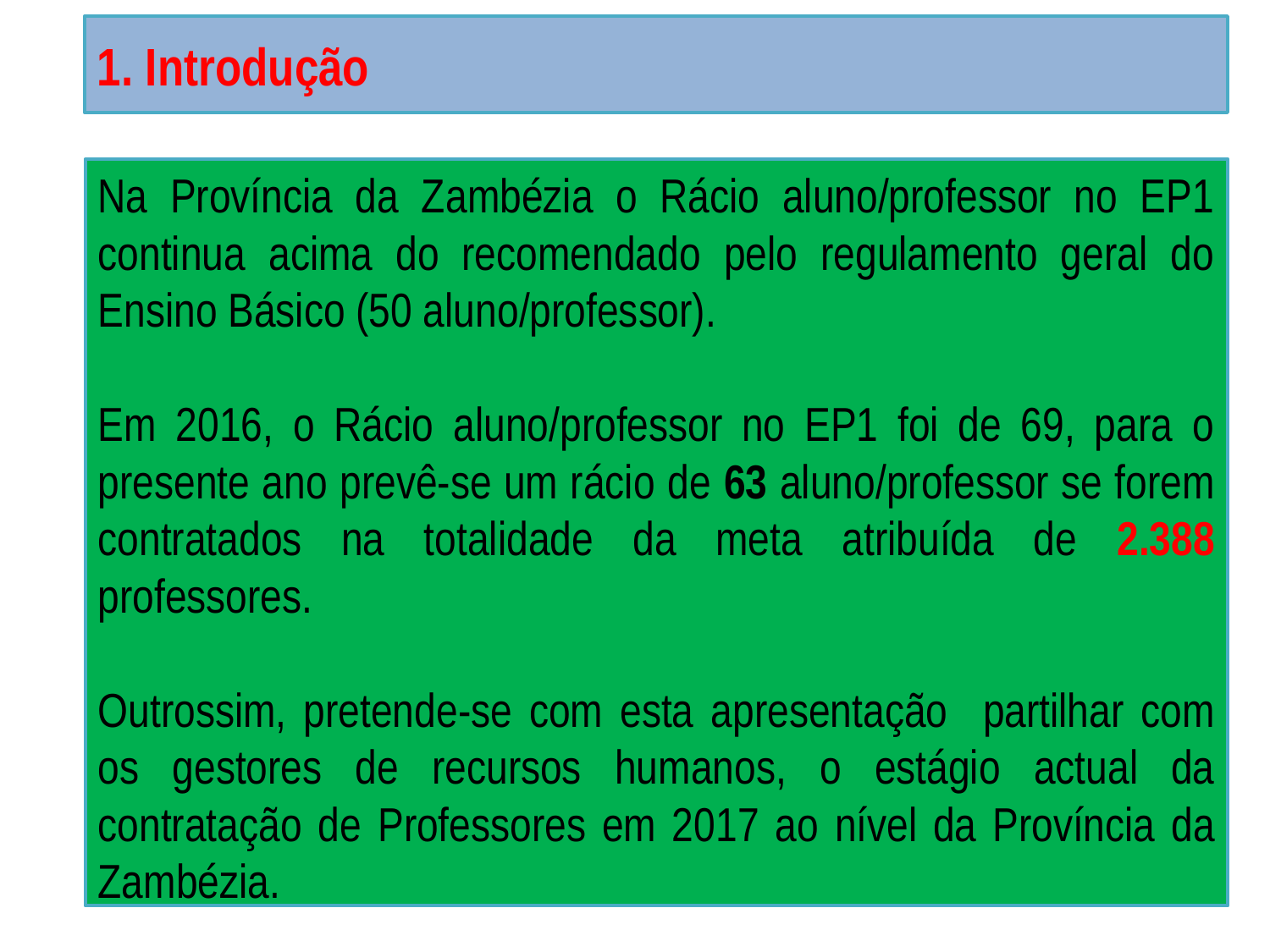

1. Introdução
#

Na Província da Zambézia o Rácio aluno/professor no EP1 continua acima do recomendado pelo regulamento geral do Ensino Básico (50 aluno/professor).

Em 2016, o Rácio aluno/professor no EP1 foi de 69, para o presente ano prevê-se um rácio de 63 aluno/professor se forem contratados na totalidade da meta atribuída de 2.388 professores.

Outrossim, pretende-se com esta apresentação  partilhar com os gestores de recursos humanos, o estágio actual da contratação de Professores em 2017 ao nível da Província da Zambézia.

Cerimónia de abertura FNJDE-Tete 2013